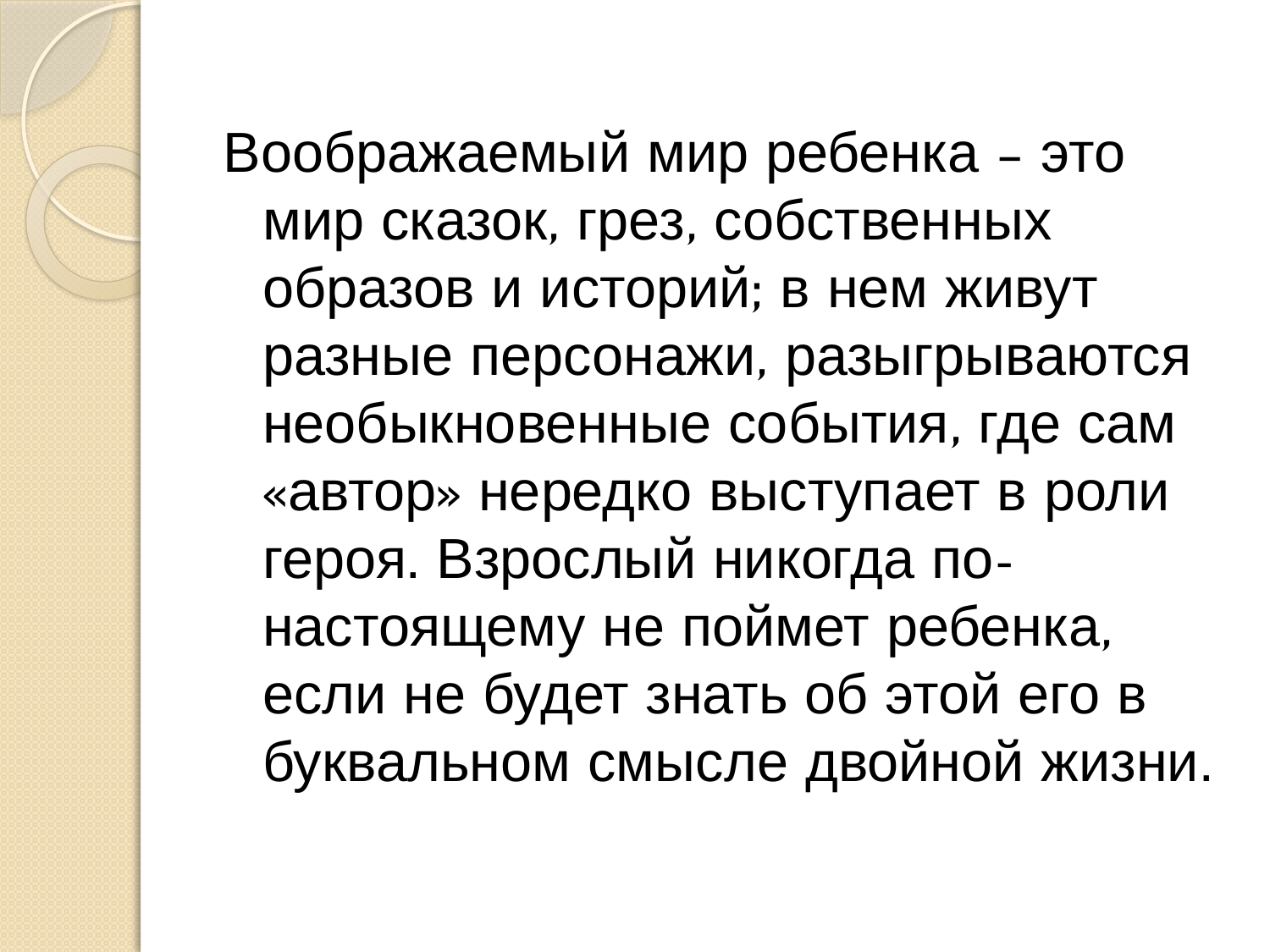

Воображаемый мир ребенка – это мир сказок, грез, собственных образов и историй; в нем живут разные персонажи, разыгрываются необыкновенные события, где сам «автор» нередко выступает в роли героя. Взрослый никогда по-настоящему не поймет ребенка, если не будет знать об этой его в буквальном смысле двойной жизни.